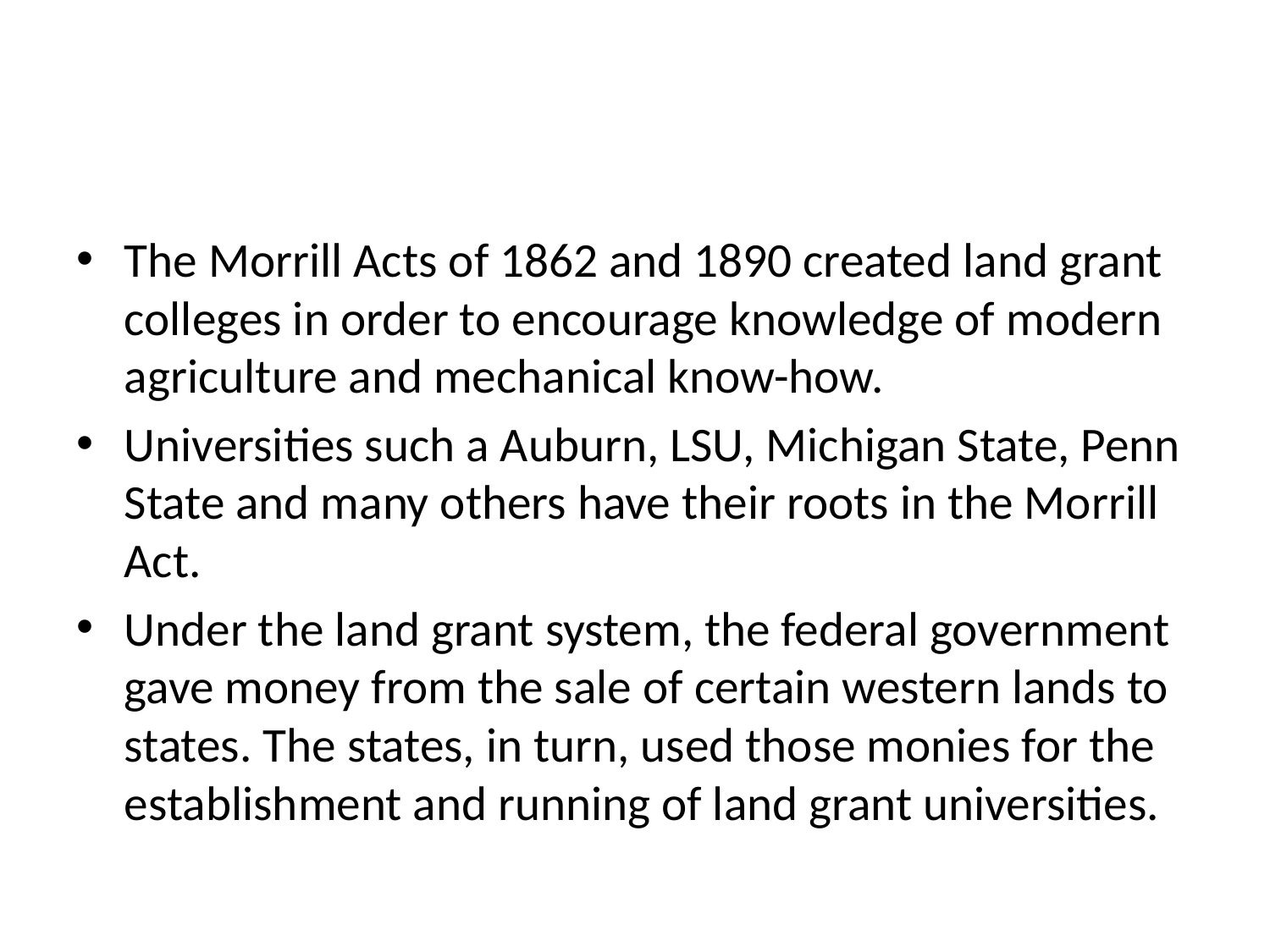

#
The Morrill Acts of 1862 and 1890 created land grant colleges in order to encourage knowledge of modern agriculture and mechanical know-how.
Universities such a Auburn, LSU, Michigan State, Penn State and many others have their roots in the Morrill Act.
Under the land grant system, the federal government gave money from the sale of certain western lands to states. The states, in turn, used those monies for the establishment and running of land grant universities.